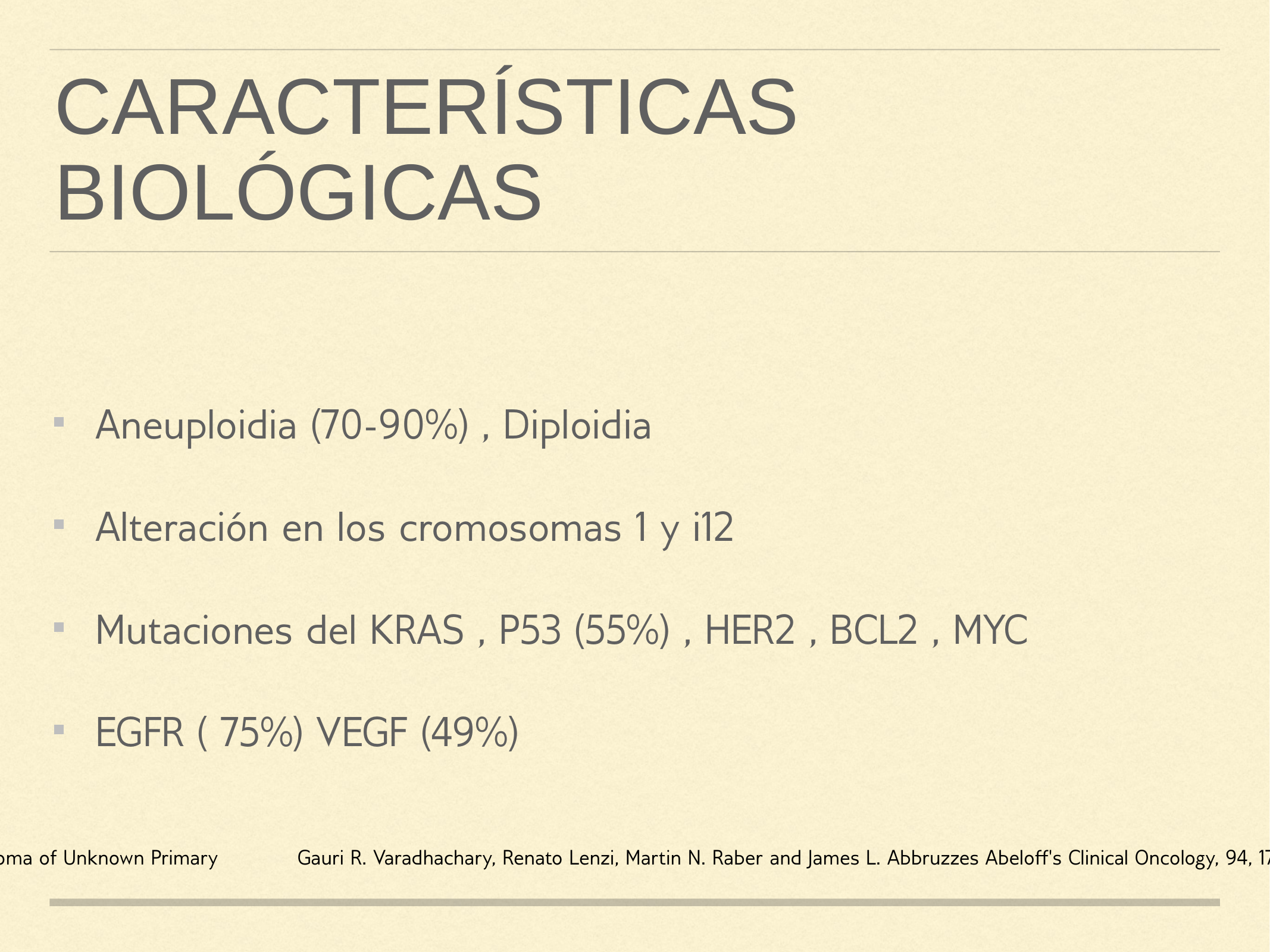

# Características biológicas
Aneuploidia (70-90%) , Diploidia
Alteración en los cromosomas 1 y i12
Mutaciones del KRAS , P53 (55%) , HER2 , BCL2 , MYC
EGFR ( 75%) VEGF (49%)
Carcinoma of Unknown Primary  	Gauri R. Varadhachary, Renato Lenzi, Martin N. Raber and James L. Abbruzzes Abeloff's Clinical Oncology, 94, 1792-1803.e2